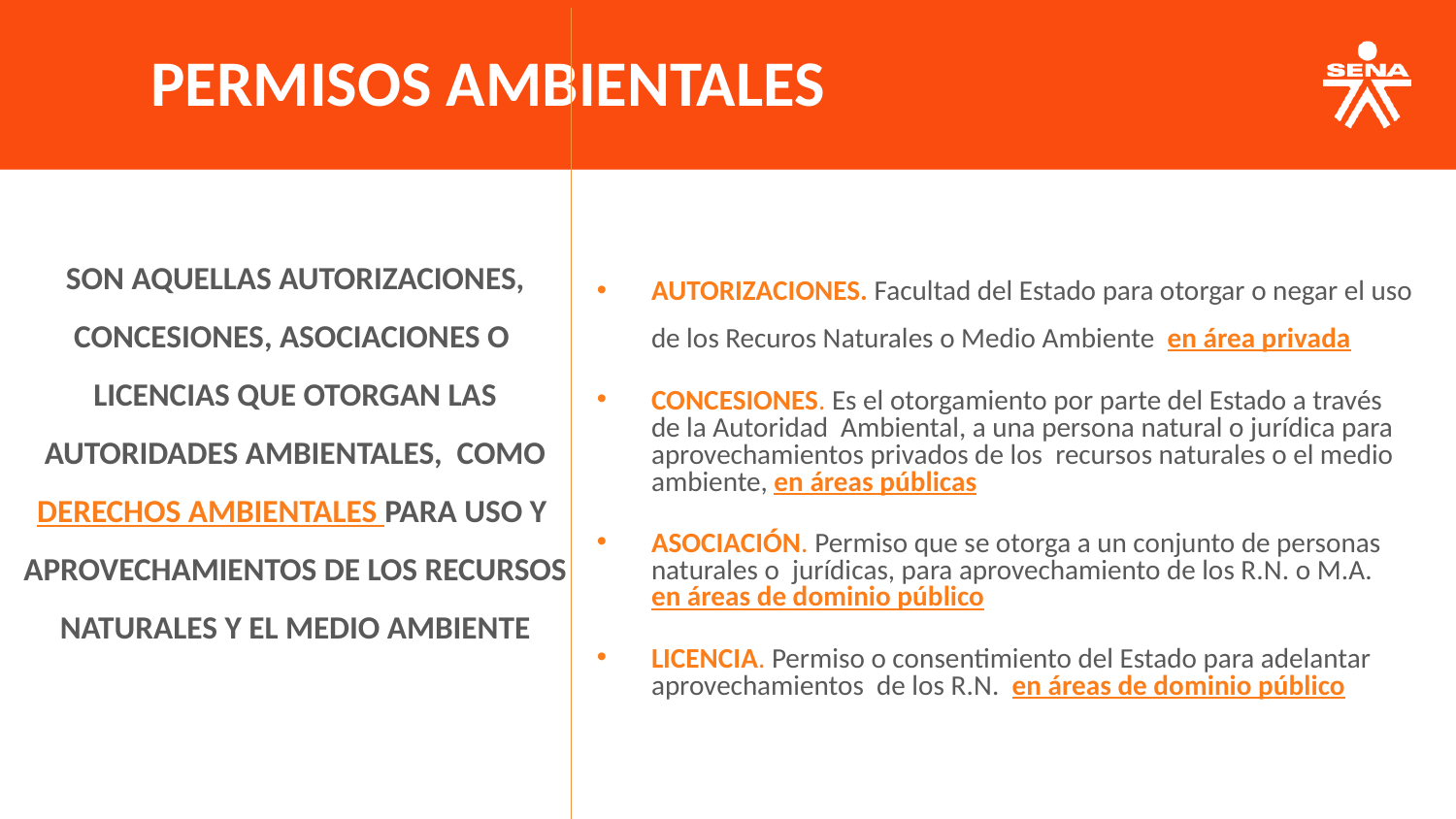

PERMISOS AMBIENTALES
SON AQUELLAS AUTORIZACIONES, CONCESIONES, ASOCIACIONES O  LICENCIAS QUE OTORGAN LAS AUTORIDADES AMBIENTALES,  COMO DERECHOS AMBIENTALES PARA USO Y  APROVECHAMIENTOS DE LOS RECURSOS NATURALES Y EL MEDIO AMBIENTE
AUTORIZACIONES. Facultad del Estado para otorgar o negar el uso de los Recuros Naturales o Medio Ambiente  en área privada

CONCESIONES. Es el otorgamiento por parte del Estado a través de la Autoridad  Ambiental, a una persona natural o jurídica para aprovechamientos privados de los  recursos naturales o el medio ambiente, en áreas públicas

ASOCIACIÓN. Permiso que se otorga a un conjunto de personas naturales o  jurídicas, para aprovechamiento de los R.N. o M.A. en áreas de dominio público

LICENCIA. Permiso o consentimiento del Estado para adelantar aprovechamientos  de los R.N.  en áreas de dominio público